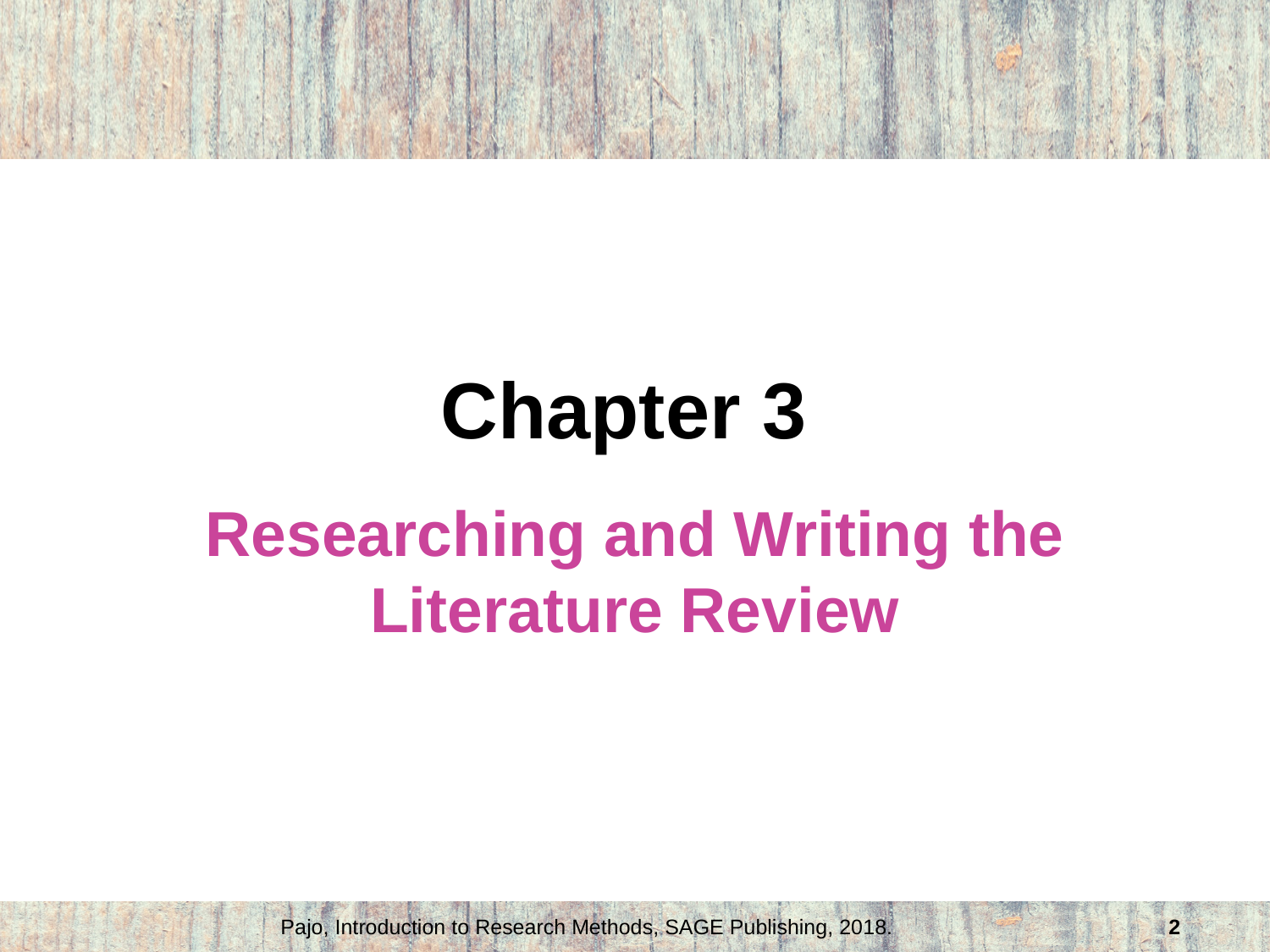

# Chapter 3
Researching and Writing the Literature Review
Pajo, Introduction to Research Methods, SAGE Publishing, 2018.
2